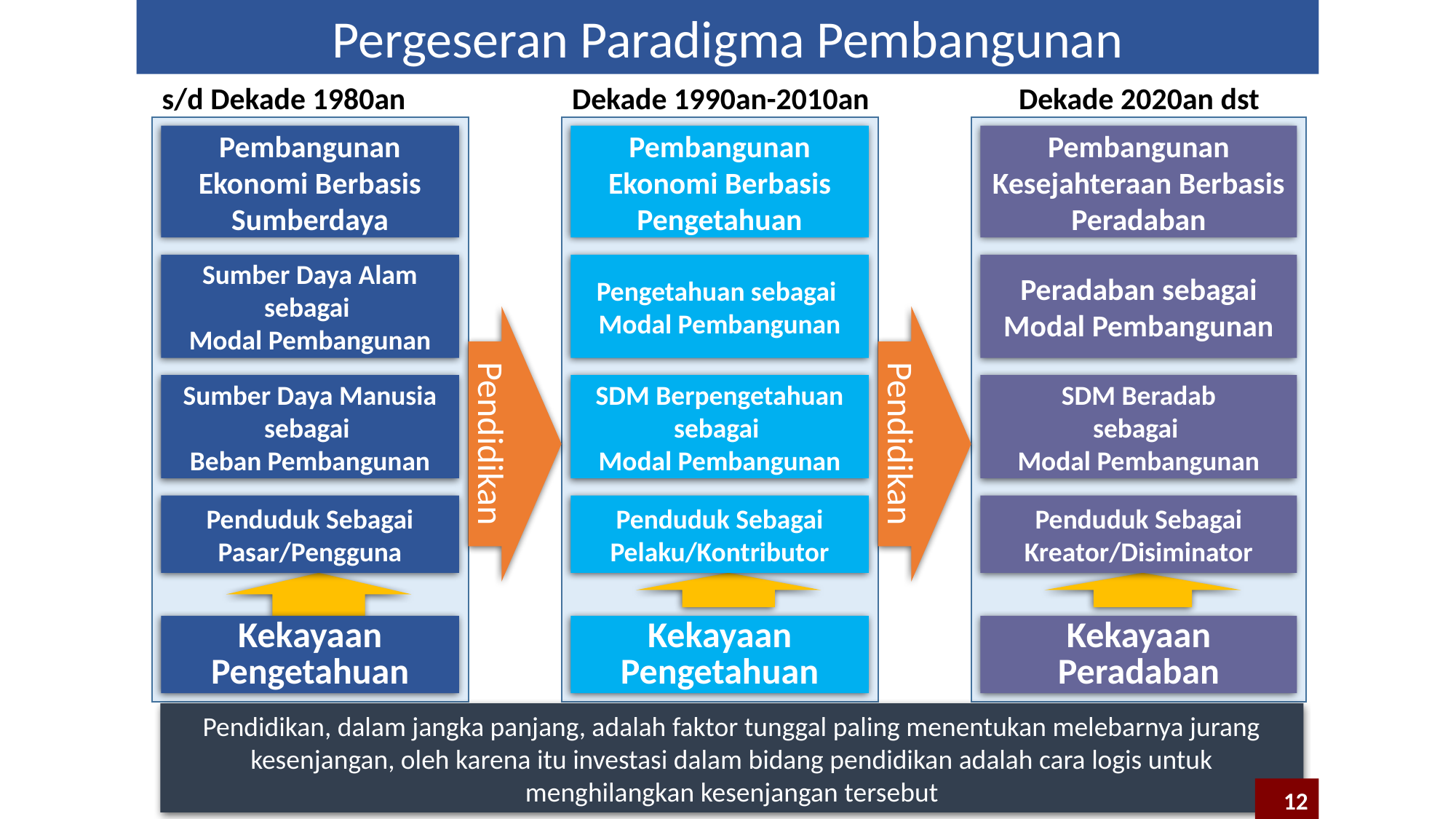

Pergeseran Paradigma Pembangunan
s/d Dekade 1980an
Dekade 1990an-2010an
Dekade 2020an dst

Pembangunan Ekonomi Berbasis Sumberdaya
Pembangunan Ekonomi Berbasis Pengetahuan
Pembangunan Kesejahteraan Berbasis Peradaban
Sumber Daya Alam sebagai
Modal Pembangunan
Pengetahuan sebagai
Modal Pembangunan
Peradaban sebagai Modal Pembangunan
Pendidikan
Pendidikan
Sumber Daya Manusia sebagai
Beban Pembangunan
SDM Berpengetahuan sebagai
Modal Pembangunan
SDM Beradab
sebagai
Modal Pembangunan
Penduduk Sebagai Pasar/Pengguna
Penduduk Sebagai Pelaku/Kontributor
Penduduk Sebagai Kreator/Disiminator

Kekayaan Pengetahuan
Kekayaan Pengetahuan
Kekayaan Peradaban
Pendidikan, dalam jangka panjang, adalah faktor tunggal paling menentukan melebarnya jurang kesenjangan, oleh karena itu investasi dalam bidang pendidikan adalah cara logis untuk menghilangkan kesenjangan tersebut
12